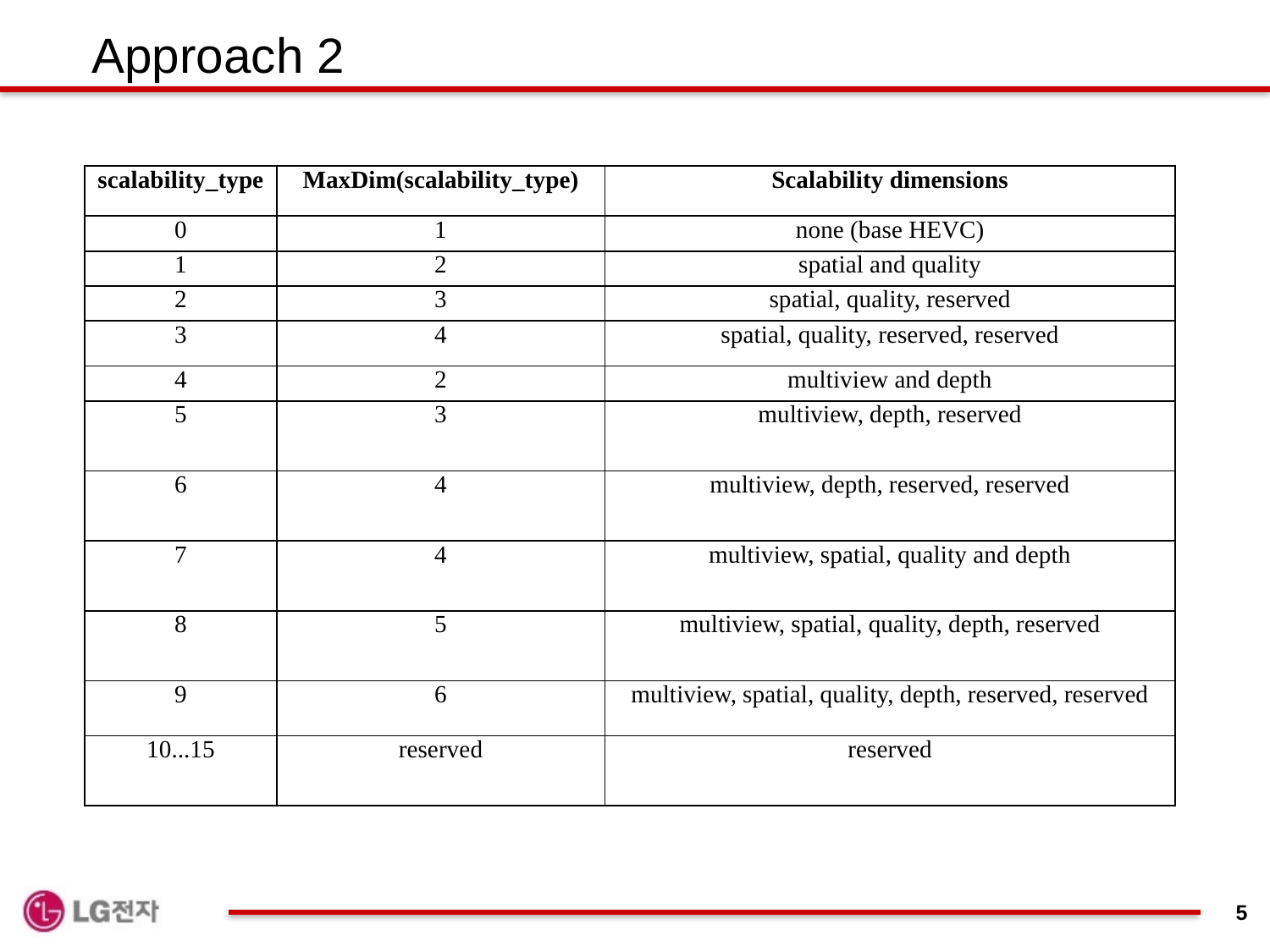

# Approach 2
| scalability\_type | MaxDim(scalability\_type) | Scalability dimensions |
| --- | --- | --- |
| 0 | 1 | none (base HEVC) |
| 1 | 2 | spatial and quality |
| 2 | 3 | spatial, quality, reserved |
| 3 | 4 | spatial, quality, reserved, reserved |
| 4 | 2 | multiview and depth |
| 5 | 3 | multiview, depth, reserved |
| 6 | 4 | multiview, depth, reserved, reserved |
| 7 | 4 | multiview, spatial, quality and depth |
| 8 | 5 | multiview, spatial, quality, depth, reserved |
| 9 | 6 | multiview, spatial, quality, depth, reserved, reserved |
| 10...15 | reserved | reserved |
5